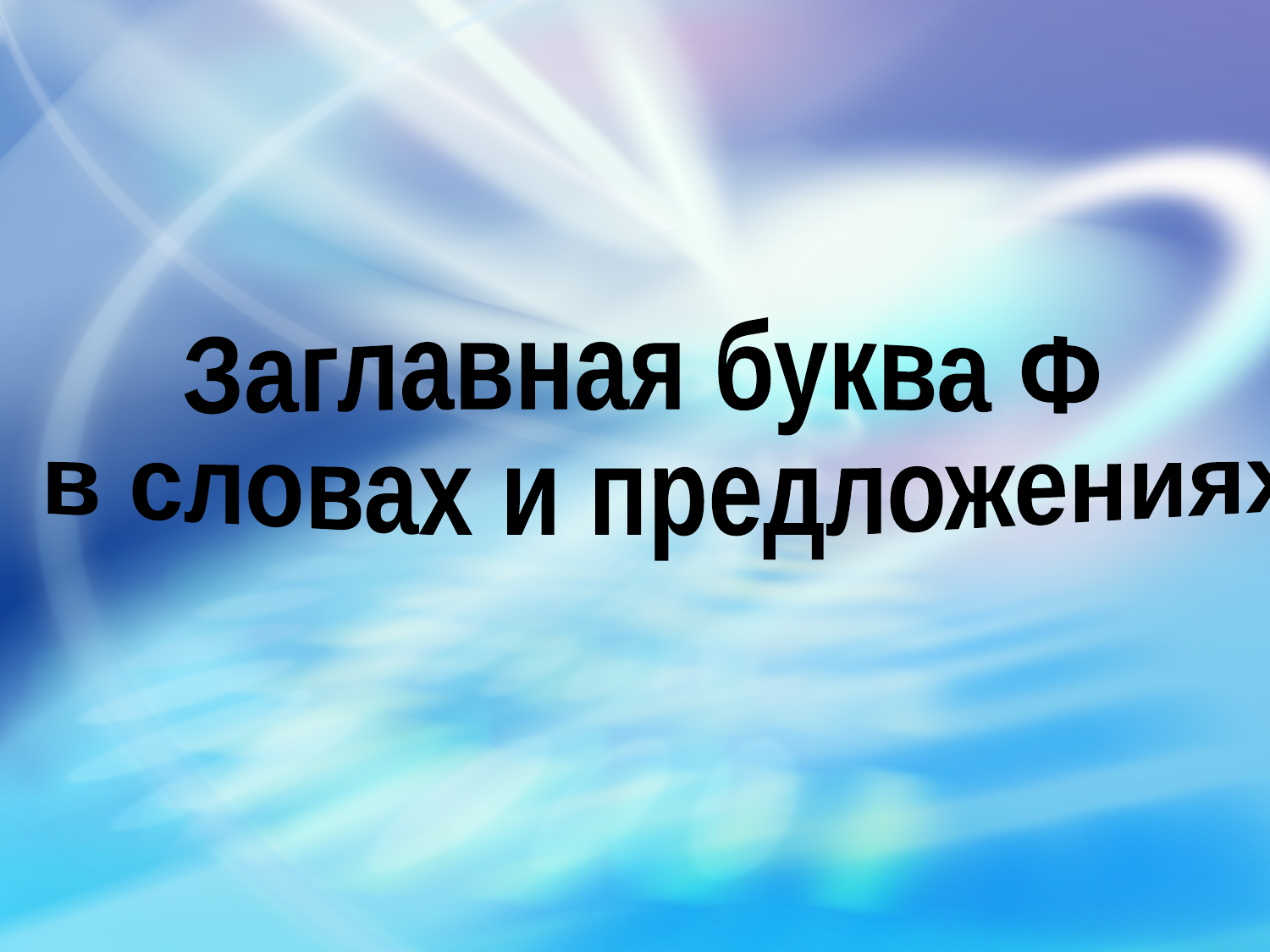

Заглавная буква Ф
 в словах и предложениях